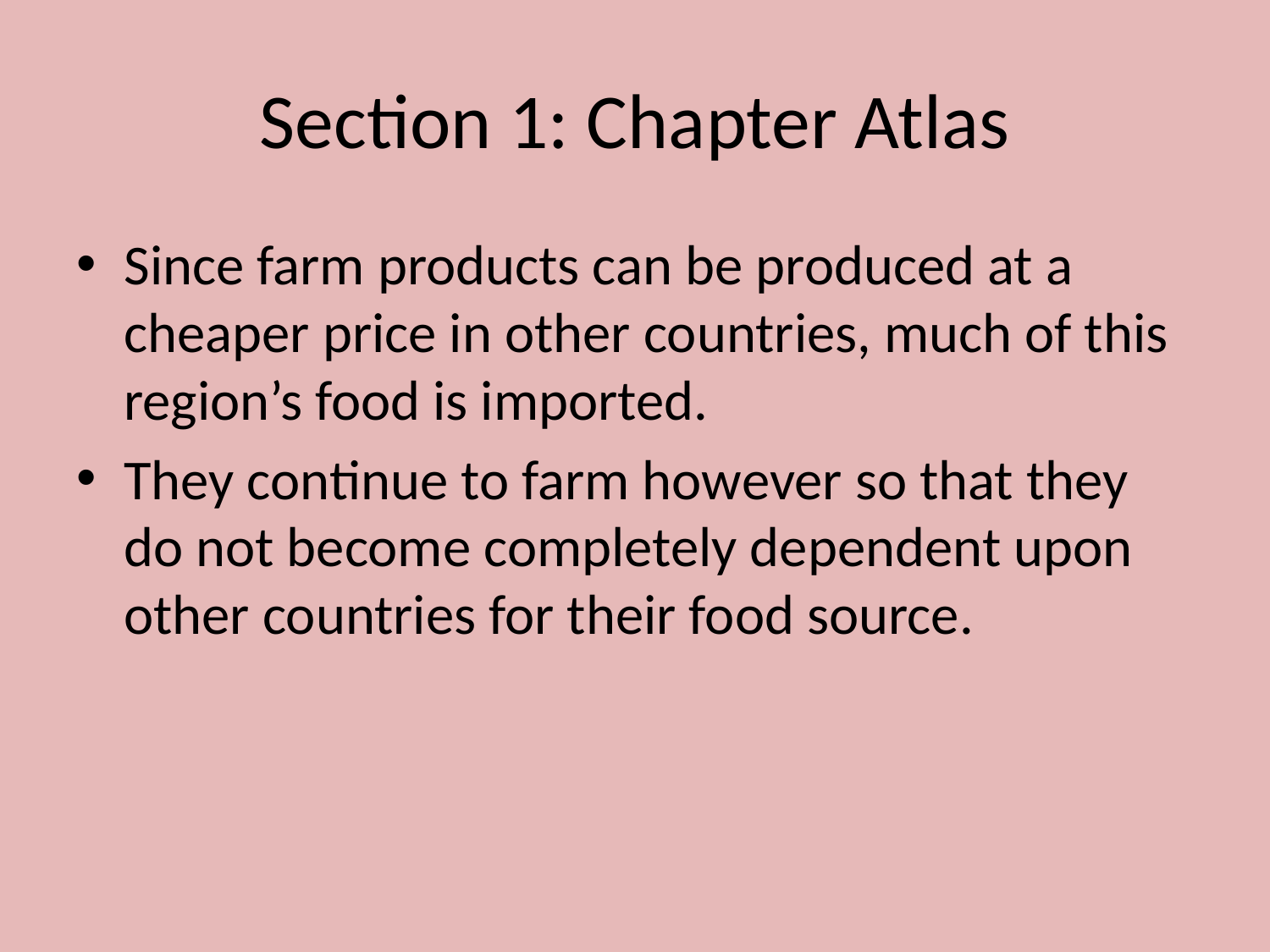

# Section 1: Chapter Atlas
Since farm products can be produced at a cheaper price in other countries, much of this region’s food is imported.
They continue to farm however so that they do not become completely dependent upon other countries for their food source.